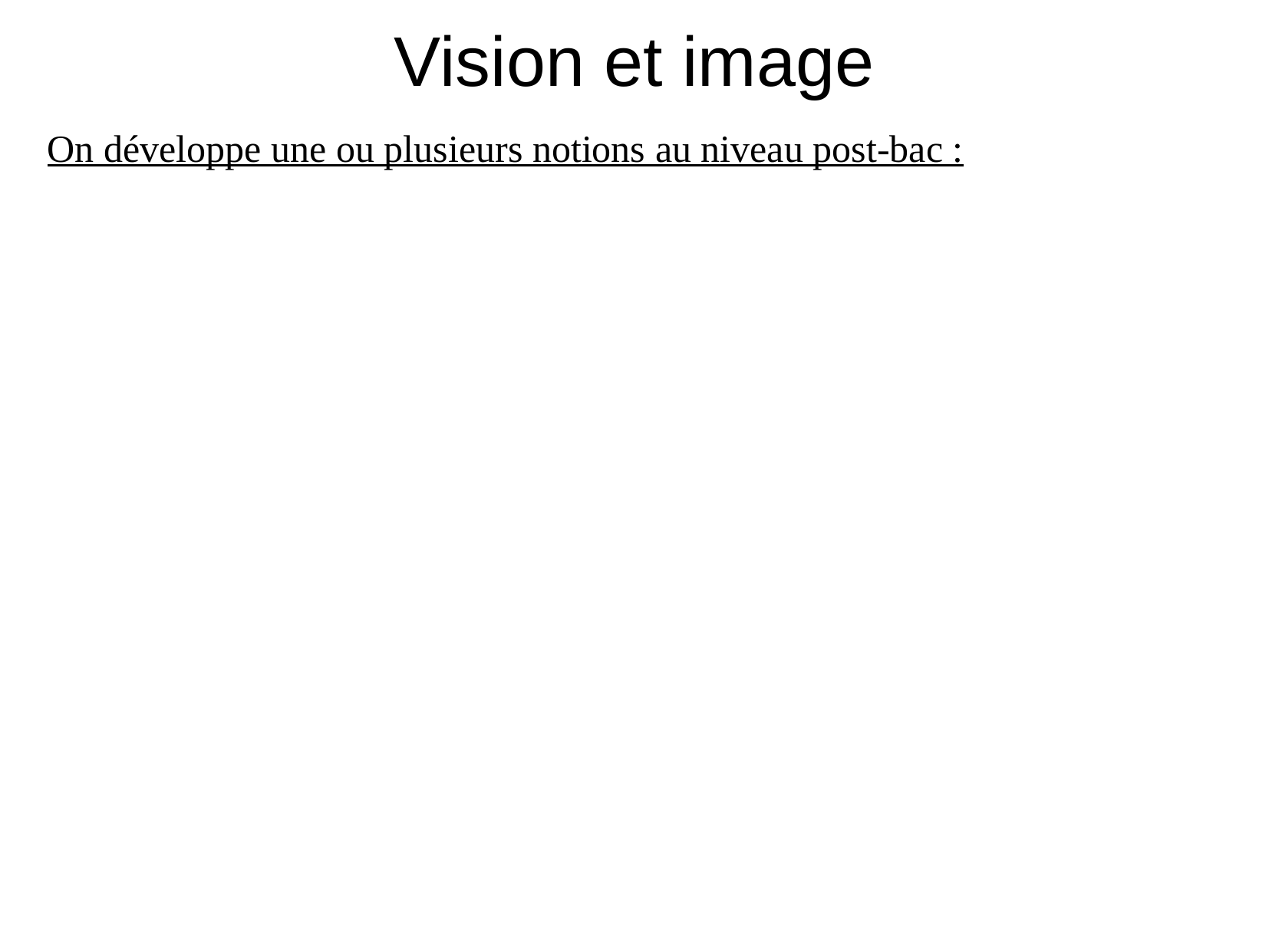

# Vision et image
On développe une ou plusieurs notions au niveau post-bac :